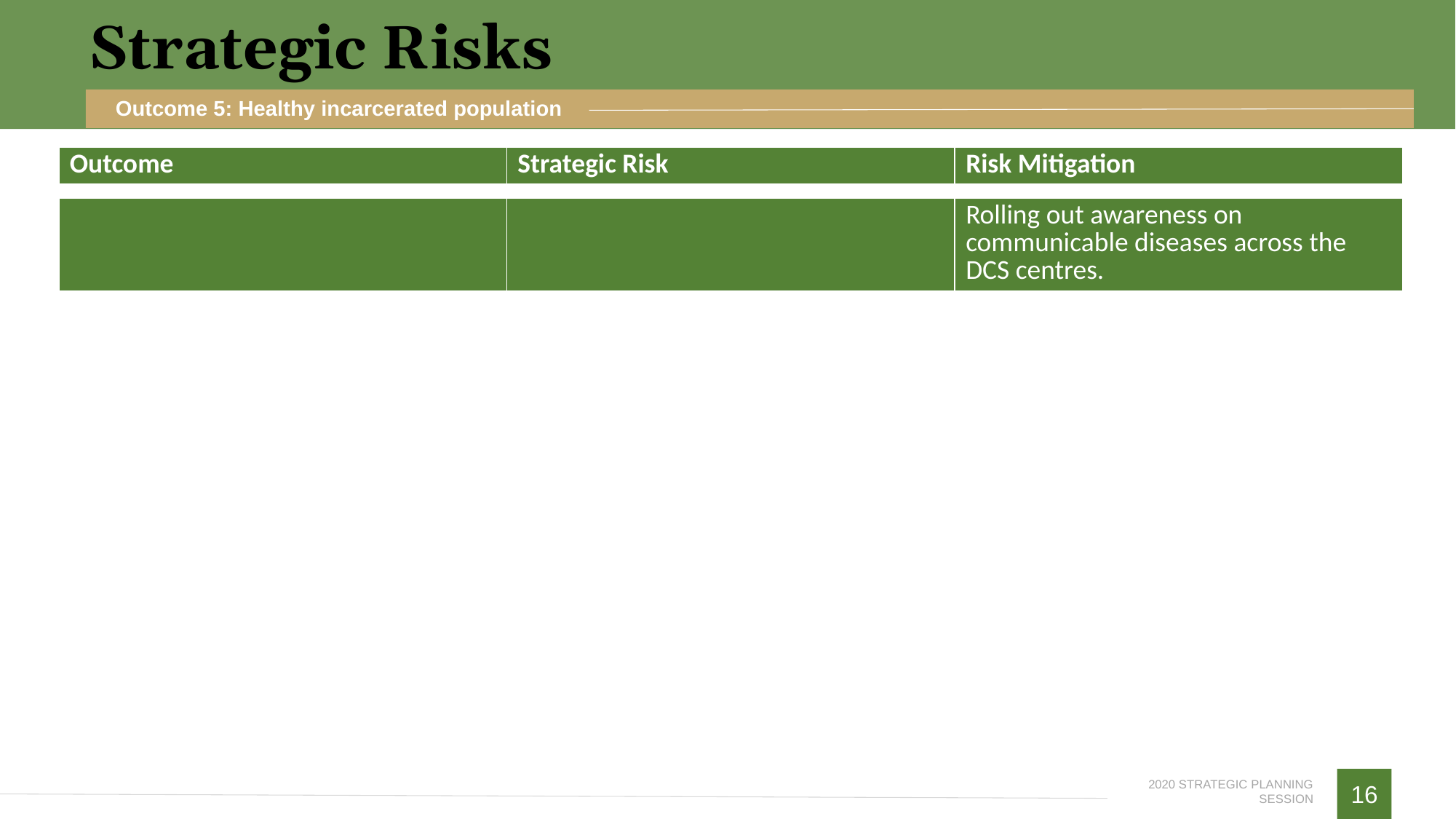

Strategic Risks
Outcome 5: Healthy incarcerated population
| Outcome | Strategic Risk | Risk Mitigation |
| --- | --- | --- |
|  |  |  |
|  |  | Rolling out awareness on communicable diseases across the DCS centres. |
|  |  |  |
|  |  |  |